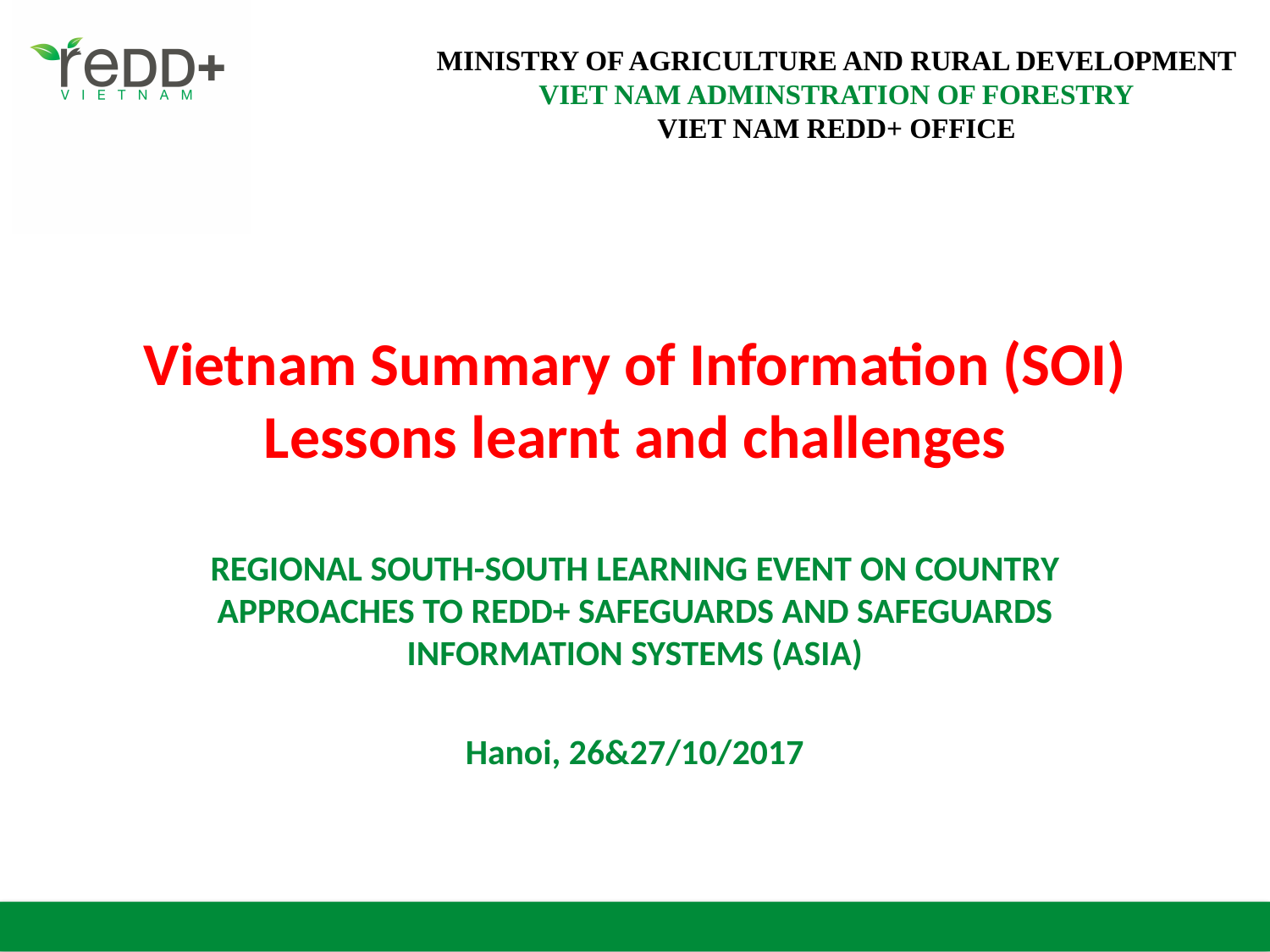

# Vietnam Summary of Information (SOI) Lessons learnt and challenges
REGIONAL SOUTH-SOUTH LEARNING EVENT ON COUNTRY APPROACHES TO REDD+ SAFEGUARDS AND SAFEGUARDS INFORMATION SYSTEMS (ASIA)

Hanoi, 26&27/10/2017